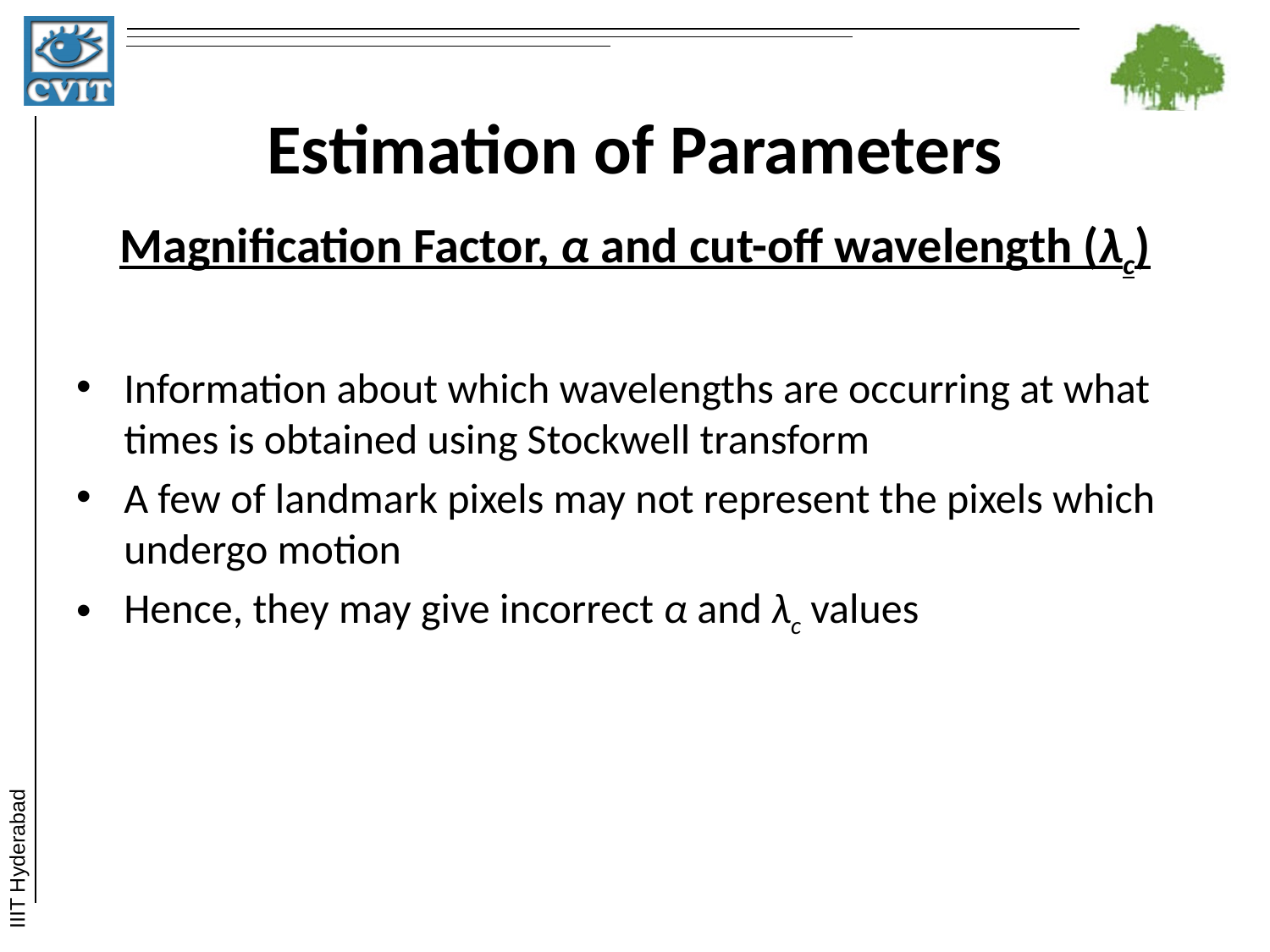

# Estimation of Parameters
Magnification Factor, α and cut-off wavelength (λc)

Information about which wavelengths are occurring at what times is obtained using Stockwell transform
A few of landmark pixels may not represent the pixels which undergo motion
Hence, they may give incorrect α and λc values